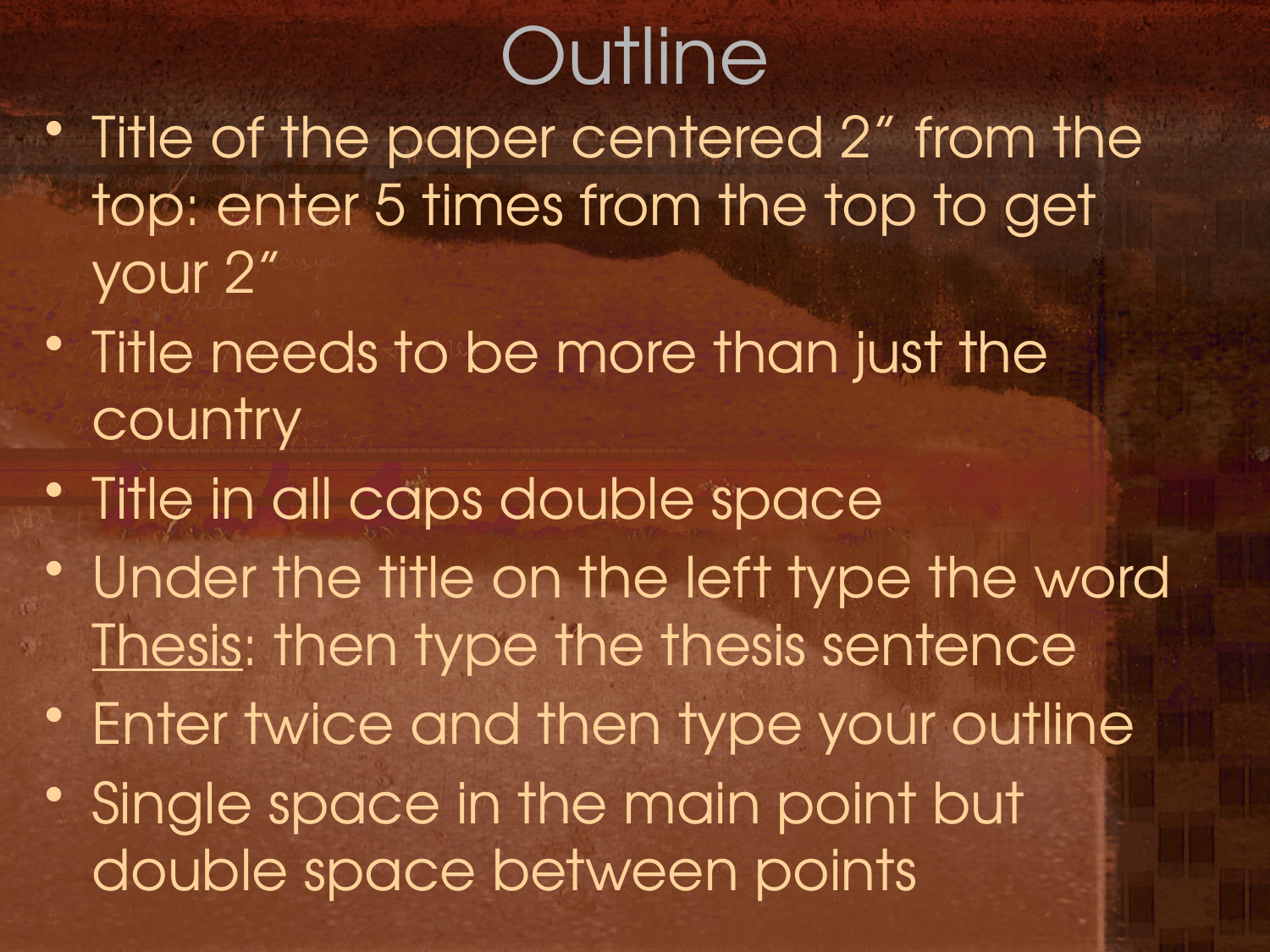

# Outline
Title of the paper centered 2” from the top: enter 5 times from the top to get your 2”
Title needs to be more than just the country
Title in all caps double space
Under the title on the left type the word Thesis: then type the thesis sentence
Enter twice and then type your outline
Single space in the main point but double space between points